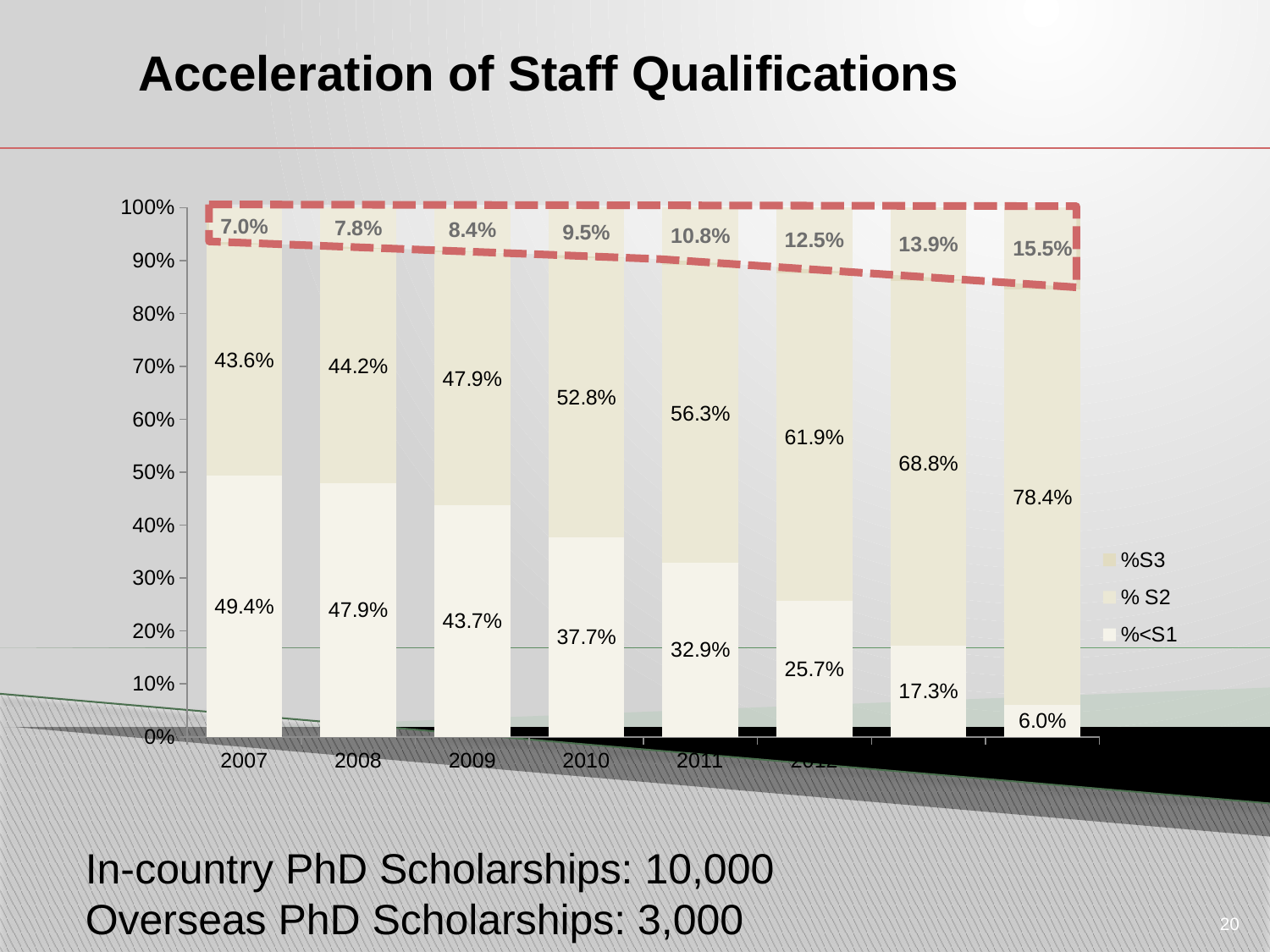

Acceleration of Staff Qualifications

### Chart

| Category | %<S1 | % S2 | %S3 |
|---|---|---|---|
| 2007 | 0.49359684928470104 | 0.43611846480875505 | 0.07028468590654793 |
| 2008 | 0.4794983614171814 | 0.4420560988826686 | 0.07844553970015221 |
| 2009 | 0.4369911061004643 | 0.4788613303269456 | 0.08414756357259205 |
| 2010 | 0.3766543905799837 | 0.5279664286609035 | 0.09537918075911311 |
| 2011 | 0.32881294626080776 | 0.5634748214956796 | 0.1077122322435183 |
| 2012 | 0.256749185769761 | 0.6186342227232897 | 0.1246165915069522 |
| 2013 | 0.17262166478767388 | 0.6884446323437342 | 0.13893370286859621 |
| 2014 | 0.060318802455217334 | 0.7844463234373036 | 0.1552348741074795 |
In-country PhD Scholarships: 10,000
Overseas PhD Scholarships: 3,000
20